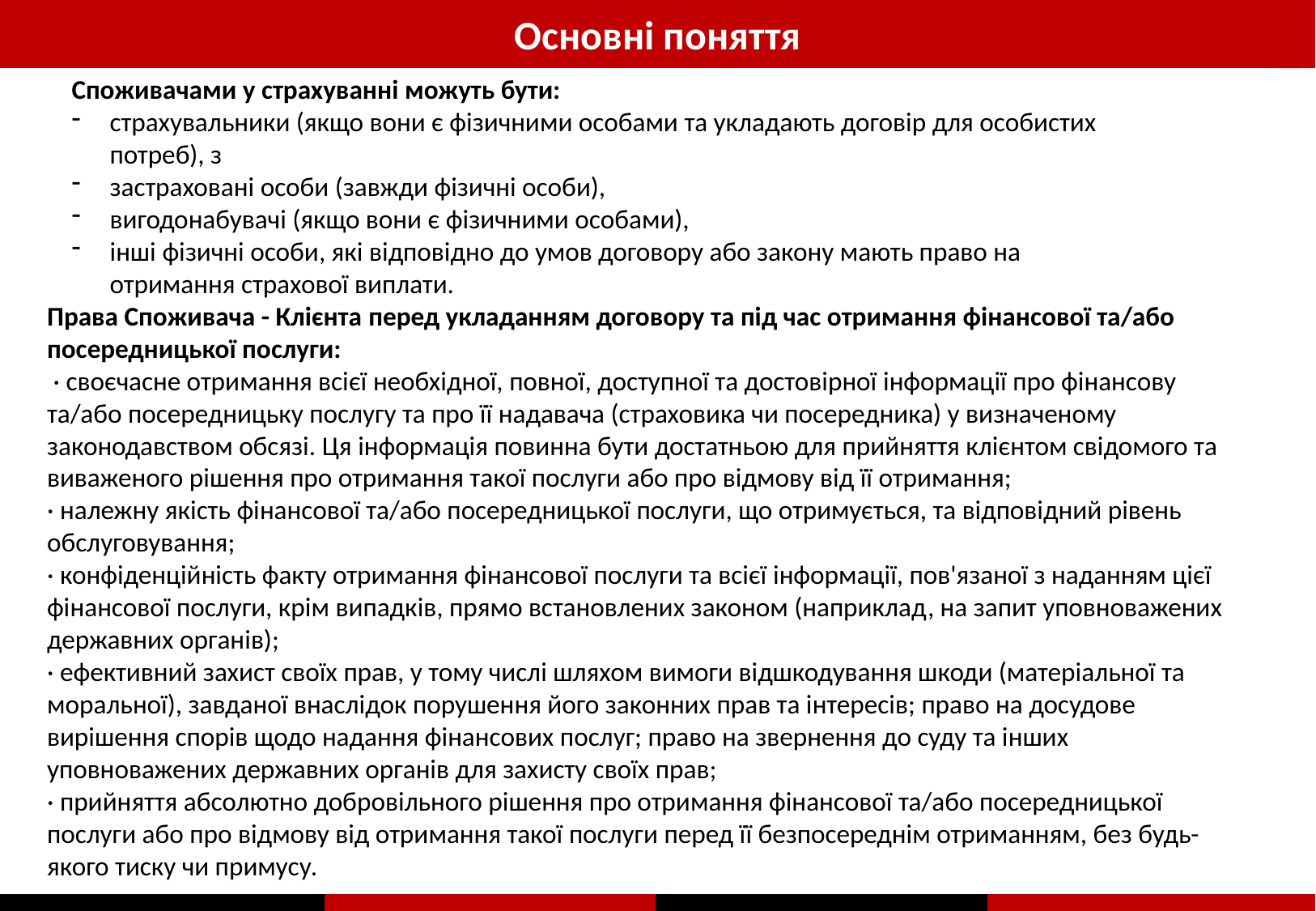

Основні поняття

Споживачами у страхуванні можуть бути:
страхувальники (якщо вони є фізичними особами та укладають договір для особистих потреб), з
застраховані особи (завжди фізичні особи),
вигодонабувачі (якщо вони є фізичними особами),
інші фізичні особи, які відповідно до умов договору або закону мають право на отримання страхової виплати.
Права Споживача - Клієнта перед укладанням договору та під час отримання фінансової та/або посередницької послуги:
 · своєчасне отримання всієї необхідної, повної, доступної та достовірної інформації про фінансову та/або посередницьку послугу та про її надавача (страховика чи посередника) у визначеному законодавством обсязі. Ця інформація повинна бути достатньою для прийняття клієнтом свідомого та виваженого рішення про отримання такої послуги або про відмову від її отримання;
· належну якість фінансової та/або посередницької послуги, що отримується, та відповідний рівень обслуговування;
· конфіденційність факту отримання фінансової послуги та всієї інформації, пов'язаної з наданням цієї фінансової послуги, крім випадків, прямо встановлених законом (наприклад, на запит уповноважених державних органів);
· ефективний захист своїх прав, у тому числі шляхом вимоги відшкодування шкоди (матеріальної та моральної), завданої внаслідок порушення його законних прав та інтересів; право на досудове вирішення спорів щодо надання фінансових послуг; право на звернення до суду та інших уповноважених державних органів для захисту своїх прав;
· прийняття абсолютно добровільного рішення про отримання фінансової та/або посередницької послуги або про відмову від отримання такої послуги перед її безпосереднім отриманням, без будь-якого тиску чи примусу.